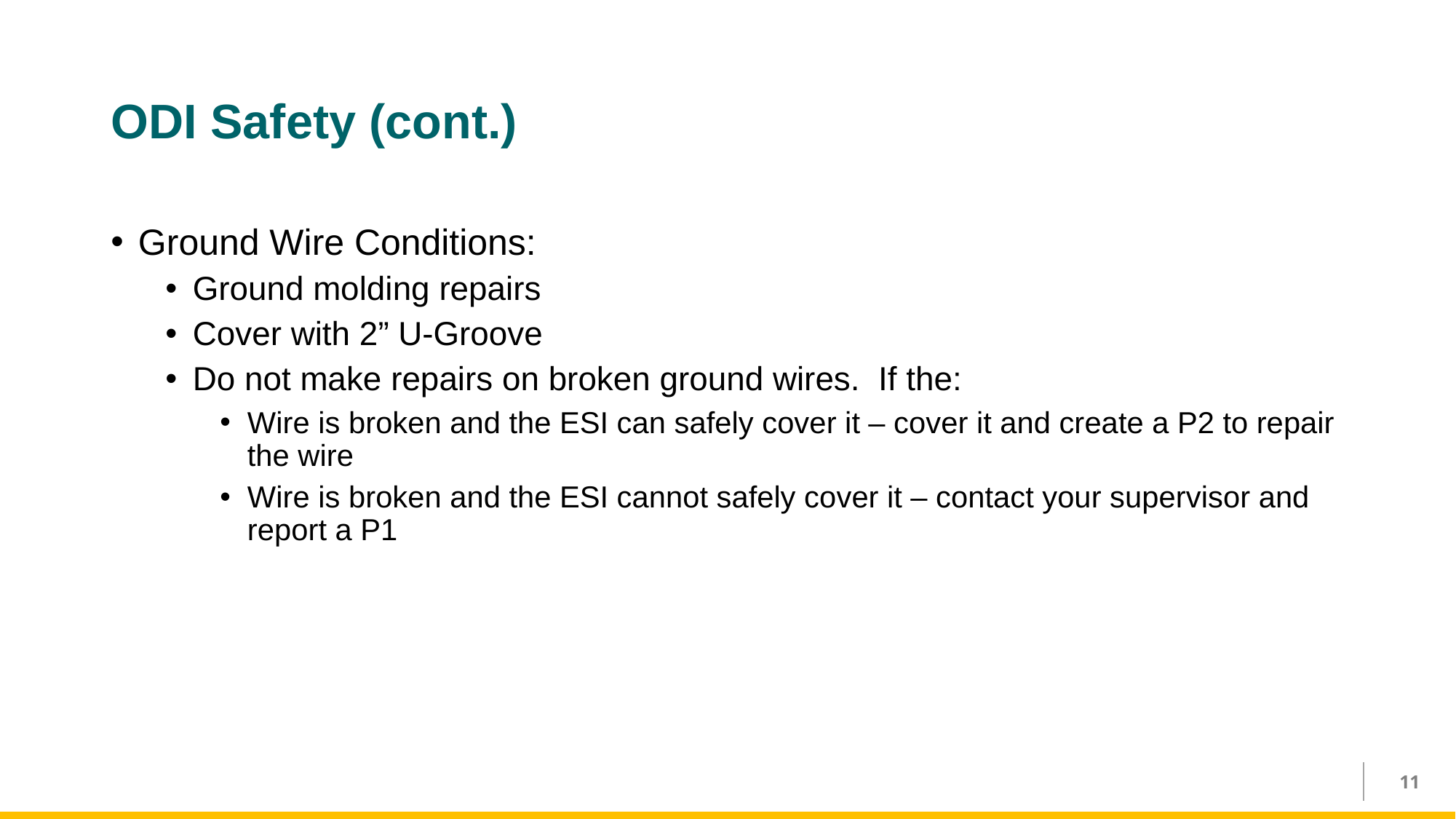

# ODI Safety (cont.)
Ground Wire Conditions:
Ground molding repairs
Cover with 2” U-Groove
Do not make repairs on broken ground wires.  If the:
Wire is broken and the ESI can safely cover it – cover it and create a P2 to repair the wire
Wire is broken and the ESI cannot safely cover it – contact your supervisor and report a P1